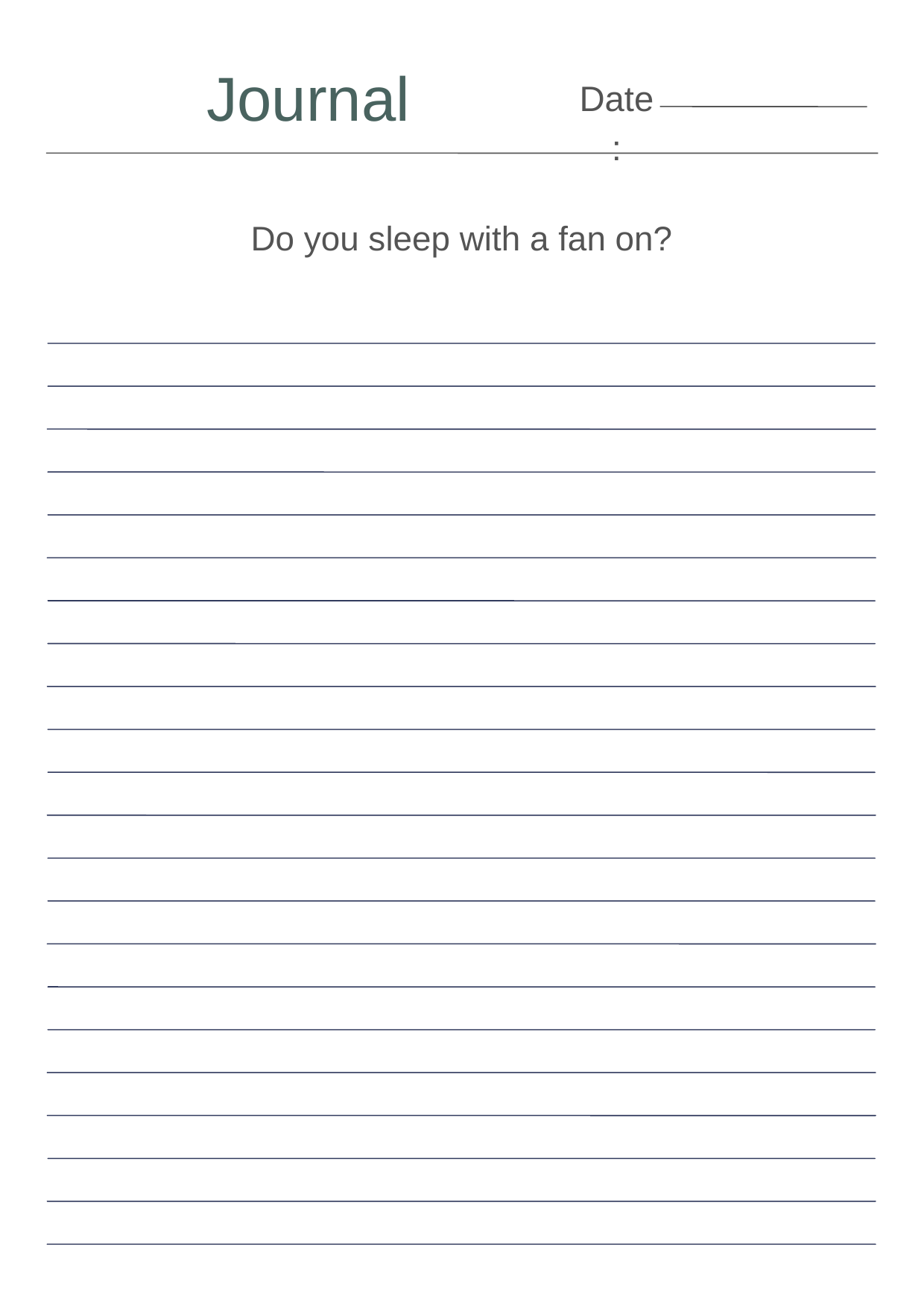

Journal
Date:

Do you sleep with a fan on?